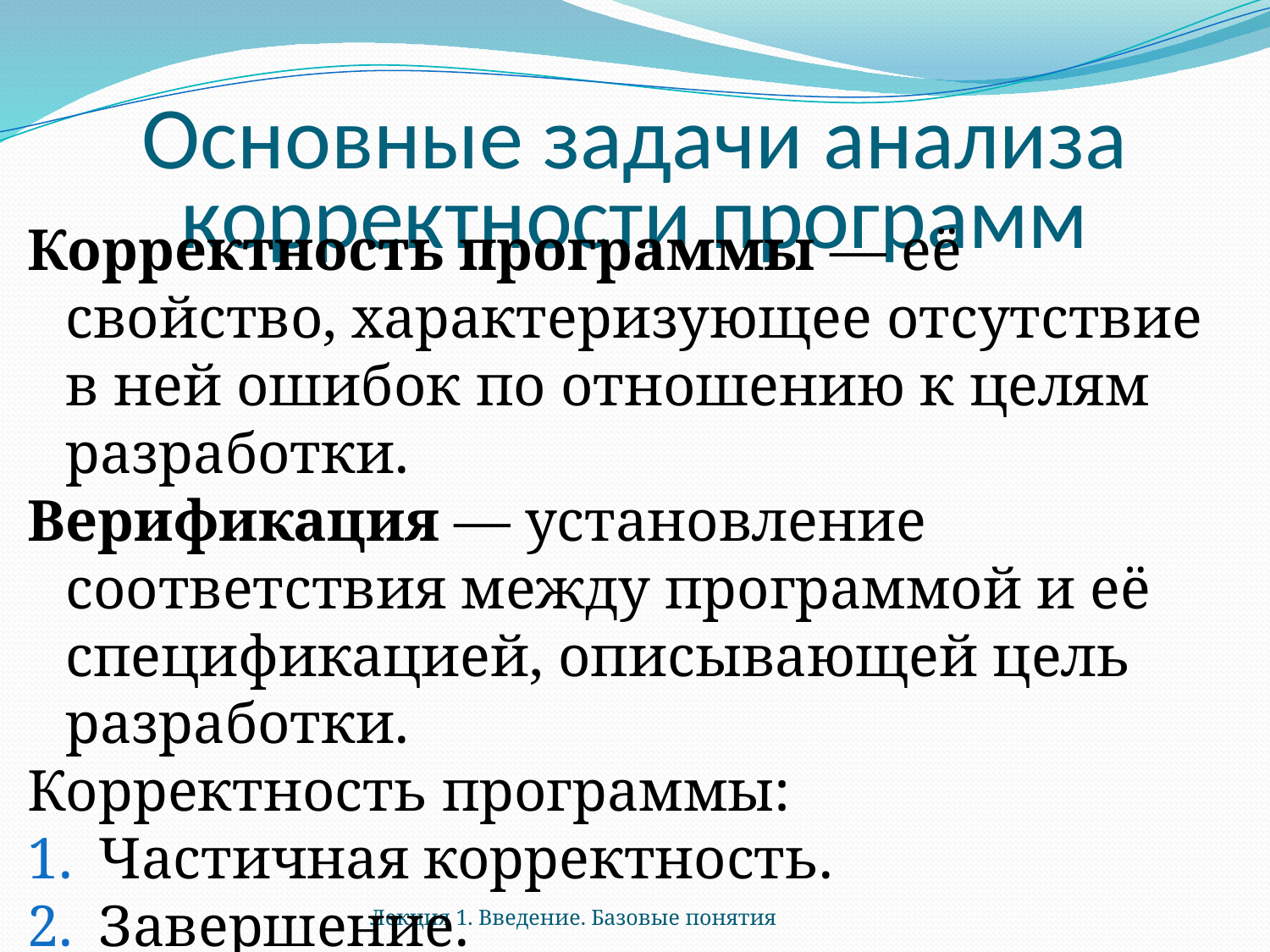

# Основные задачи анализа корректности программ
Корректность программы — её свойство, характеризующее отсутствие в ней ошибок по отношению к целям разработки.
Верификация — установление соответствия между программой и её спецификацией, описывающей цель разработки.
Корректность программы:
Частичная корректность.
Завершение.
Лекция 1. Введение. Базовые понятия